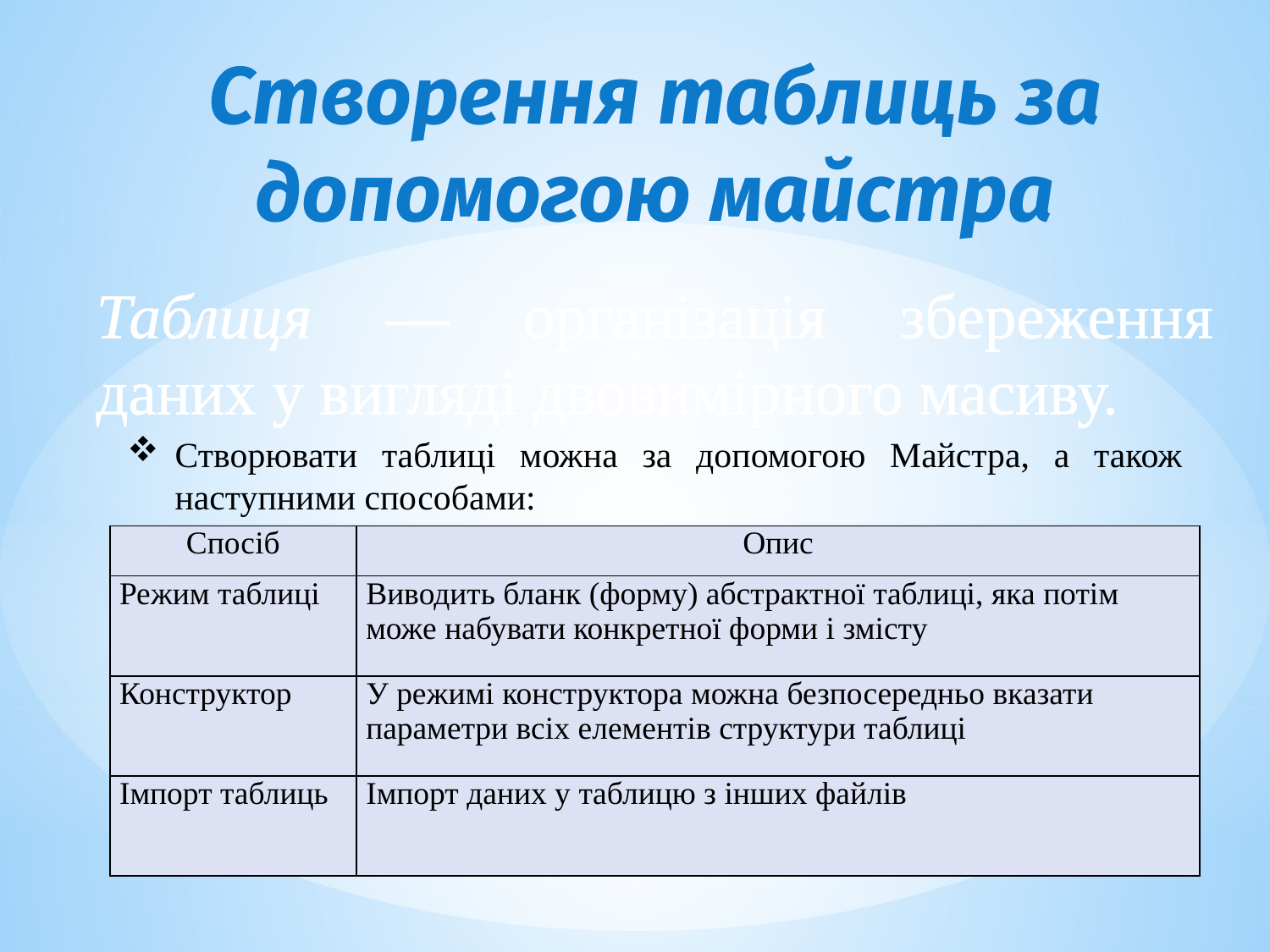

Створення таблиць за допомогою майстра
# Таблиця — організація збереження даних у вигляді двовимір­ного масиву.
Створювати таблиці можна за допомогою Майстра, а також наступними способами:
| Спосіб | Опис |
| --- | --- |
| Режим таблиці | Виводить бланк (форму) абстрактної таблиці, яка потім може набувати конкретної форми і змісту |
| Конструктор | У режимі конструктора можна безпосередньо вказати параметри всіх елементів структури таблиці |
| Імпорт таблиць | Імпорт даних у таблицю з інших файлів |